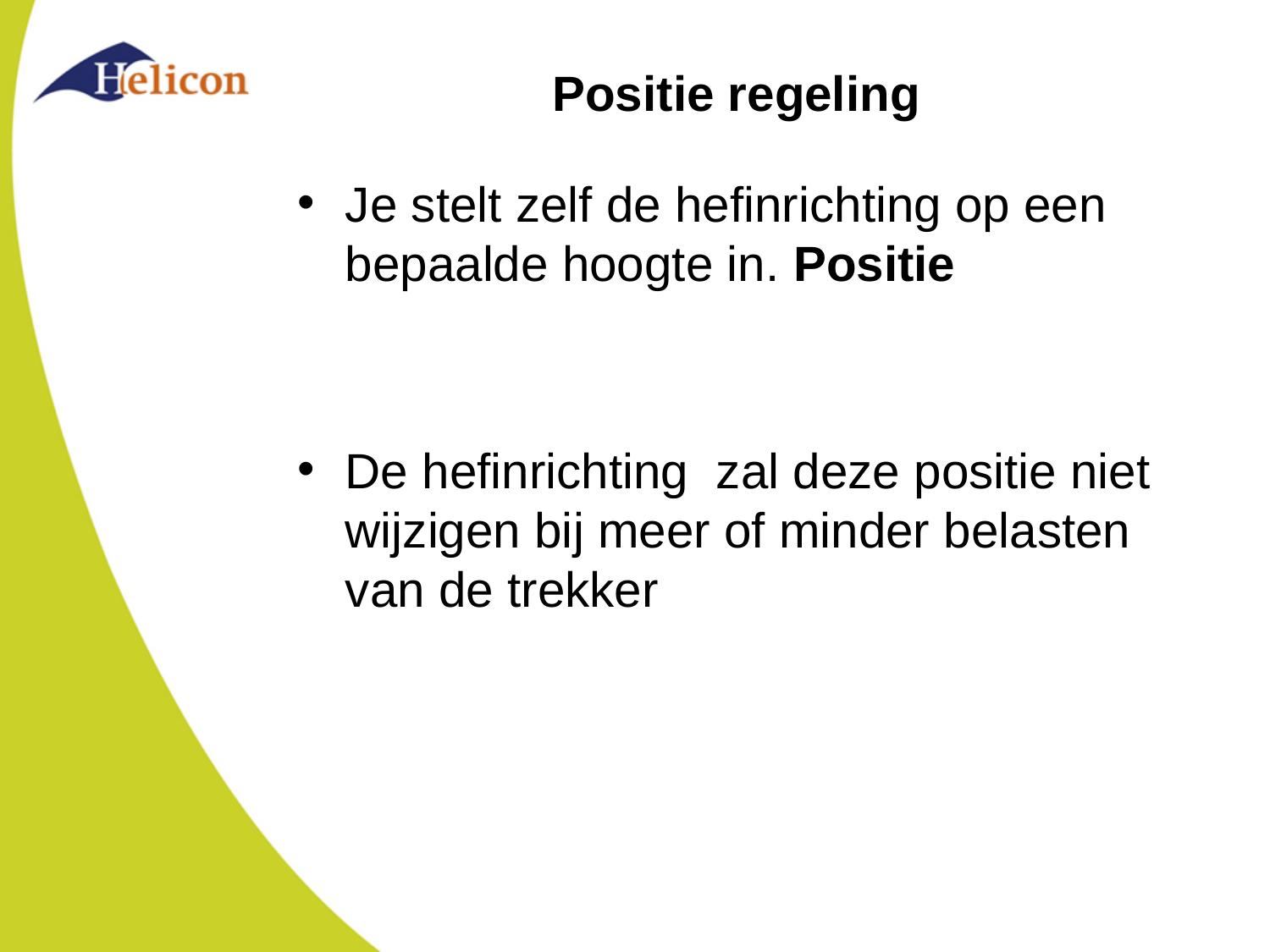

# Positie regeling
Je stelt zelf de hefinrichting op een bepaalde hoogte in. Positie

De hefinrichting  zal deze positie niet wijzigen bij meer of minder belasten van de trekker